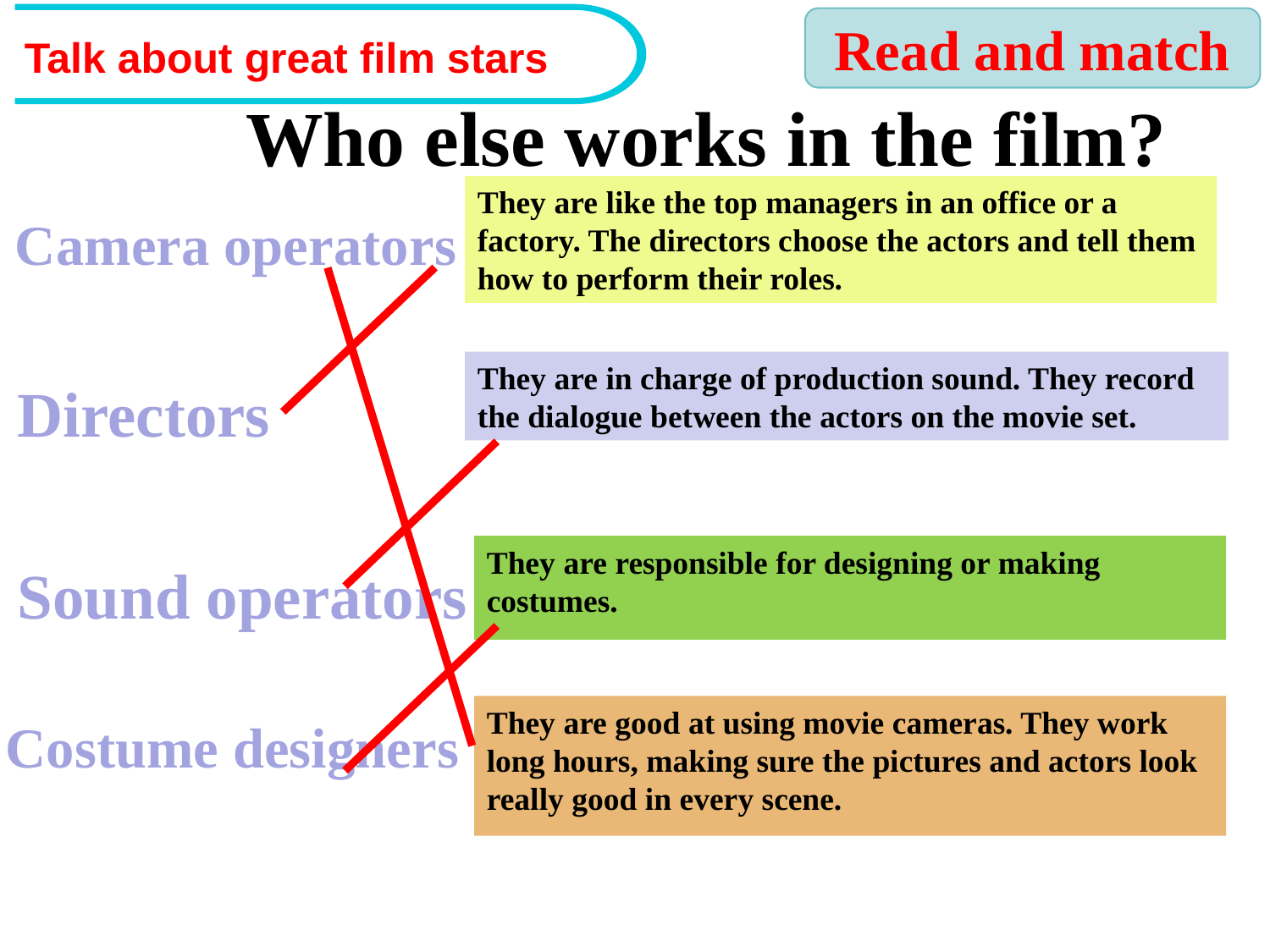

Talk about great film stars
Read and match
# Who else works in the film?
They are like the top managers in an office or a factory. The directors choose the actors and tell them how to perform their roles.
Camera operators
They are in charge of production sound. They record the dialogue between the actors on the movie set.
Directors
They are responsible for designing or making costumes.
Sound operators
They are good at using movie cameras. They work long hours, making sure the pictures and actors look really good in every scene.
Costume designers